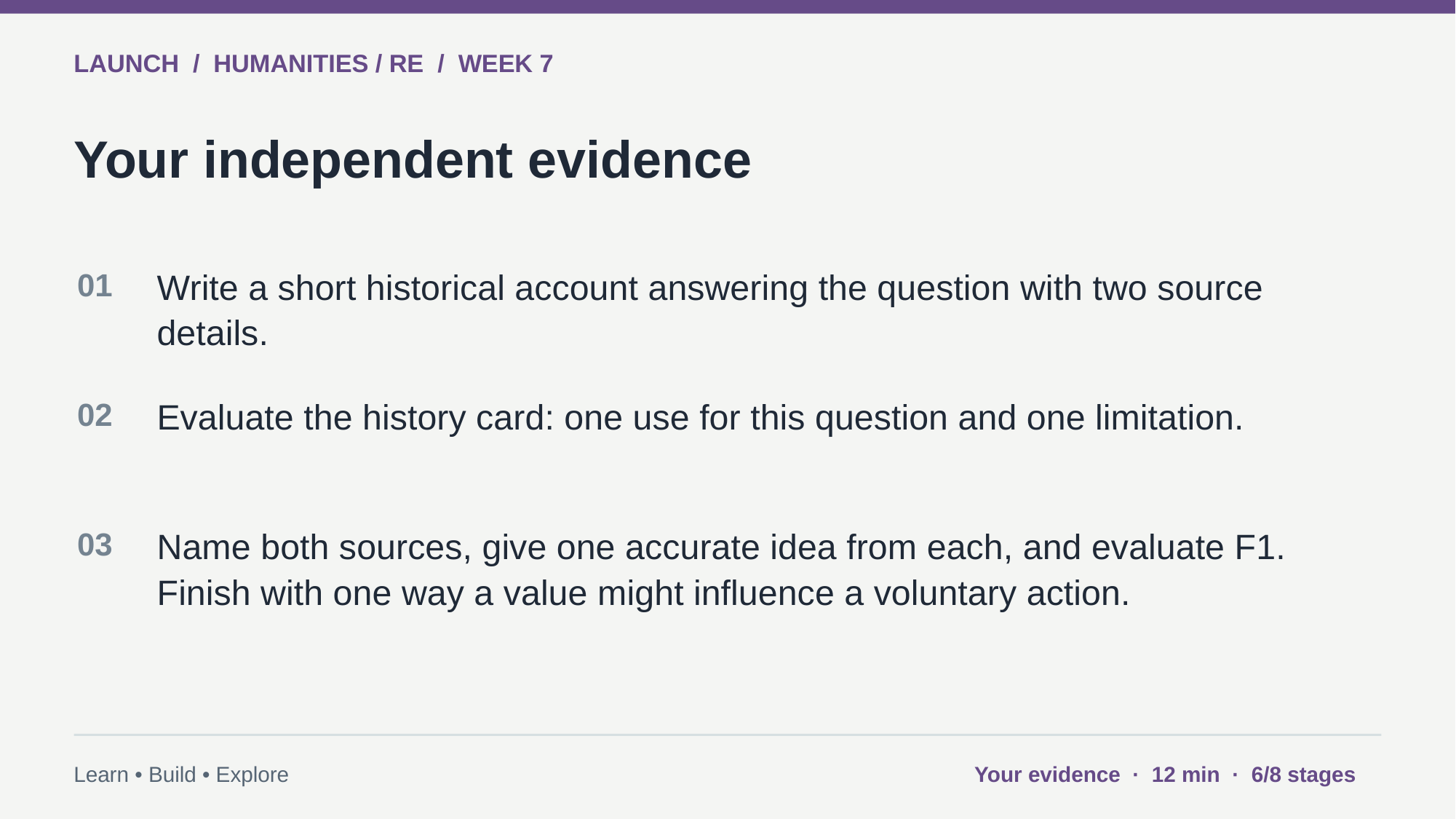

LAUNCH  /  HUMANITIES / RE  /  WEEK 7
Your independent evidence
01
Write a short historical account answering the question with two source details.
02
Evaluate the history card: one use for this question and one limitation.
03
Name both sources, give one accurate idea from each, and evaluate F1. Finish with one way a value might influence a voluntary action.

Learn • Build • Explore
Your evidence  ·  12 min  ·  6/8 stages